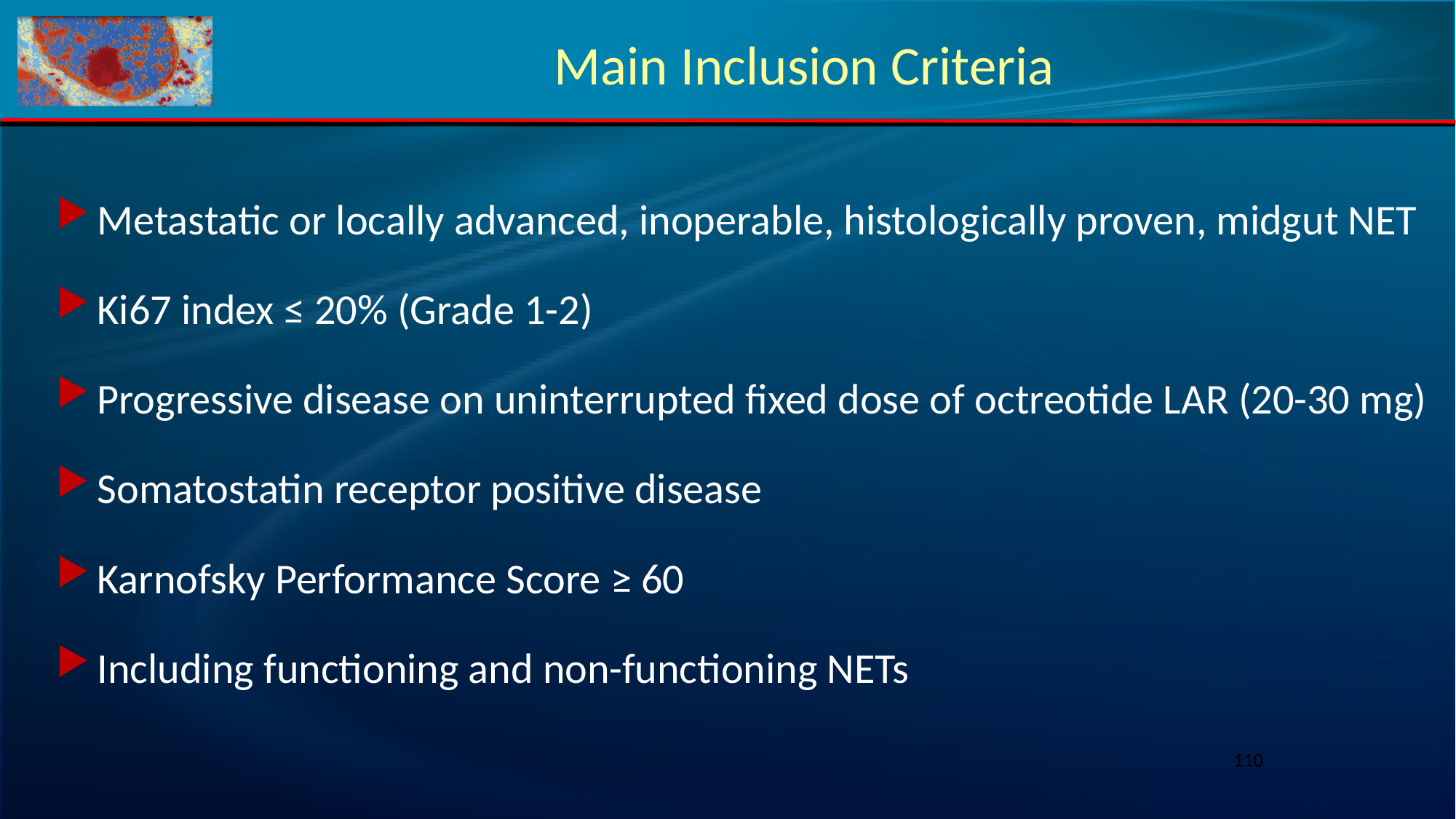

# Main Inclusion Criteria

Metastatic or locally advanced, inoperable, histologically proven, midgut NET
Ki67 index ≤ 20% (Grade 1-2)
Progressive disease on uninterrupted fixed dose of octreotide LAR (20-30 mg)
Somatostatin receptor positive disease
Karnofsky Performance Score ≥ 60
Including functioning and non-functioning NETs
110